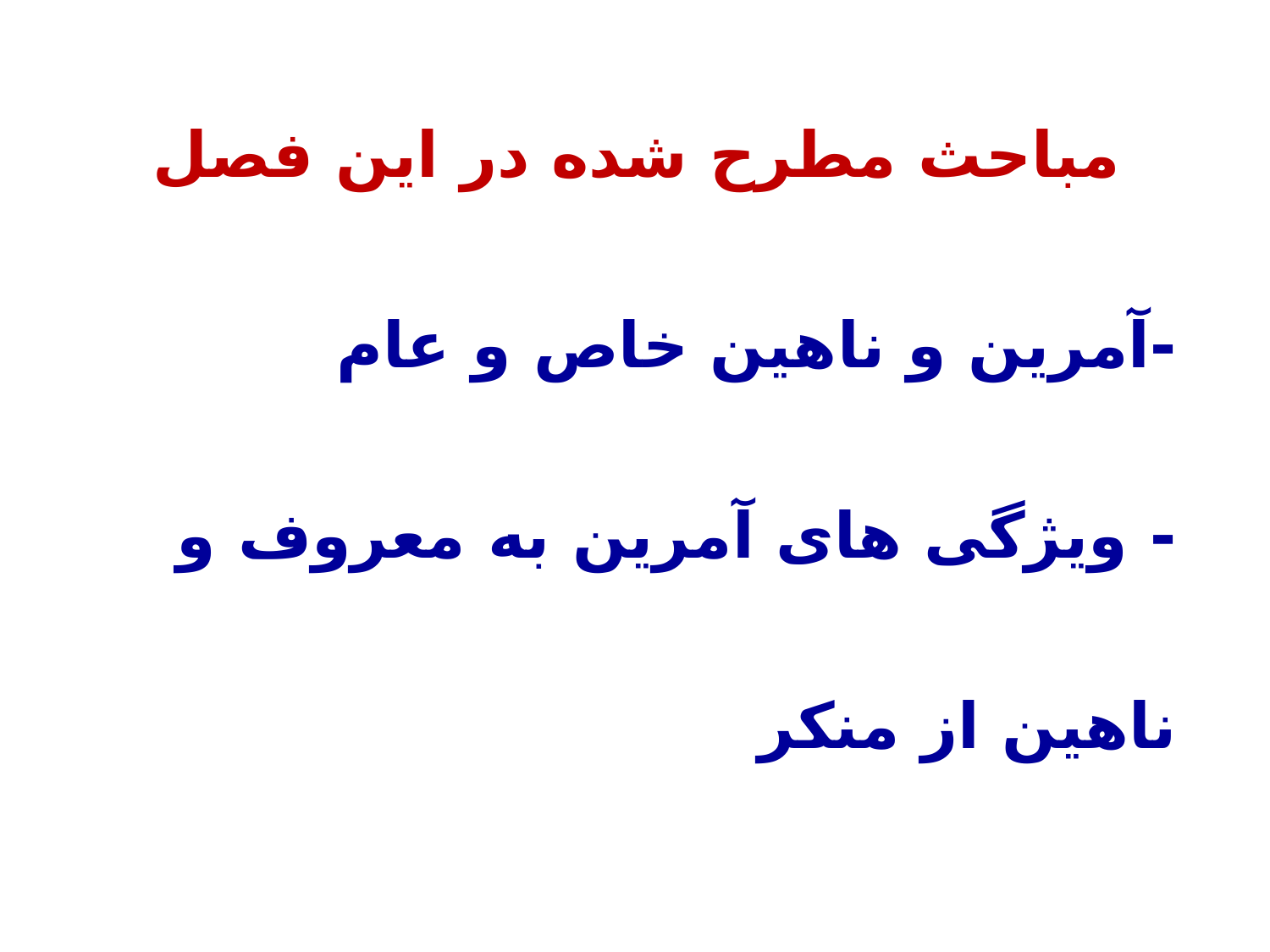

مباحث مطرح شده در این فصل
-آمرین و ناهین خاص و عام
- ویژگی های آمرین به معروف و ناهین از منکر